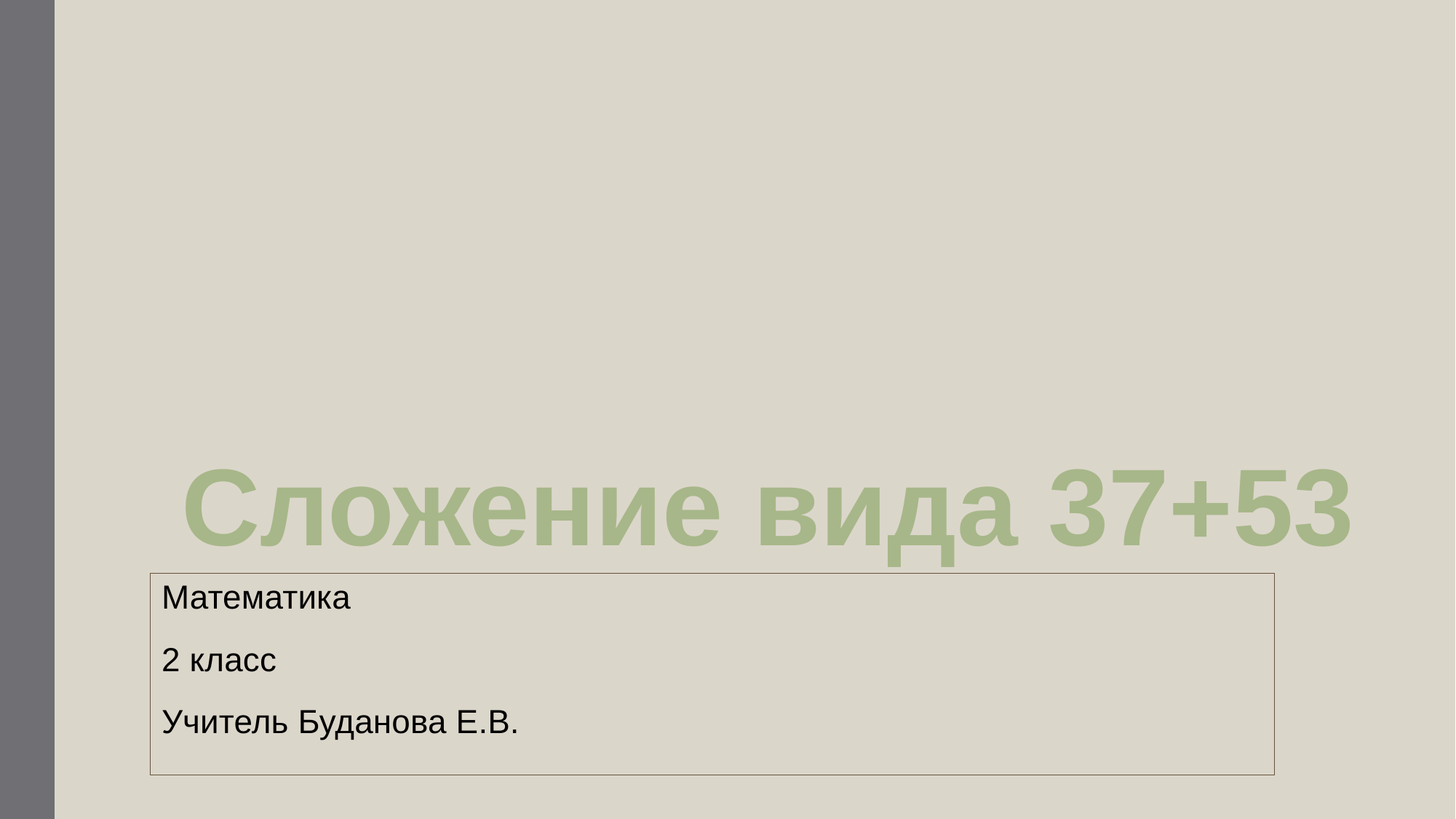

# Сложение вида 37+53
Математика
2 класс
Учитель Буданова Е.В.